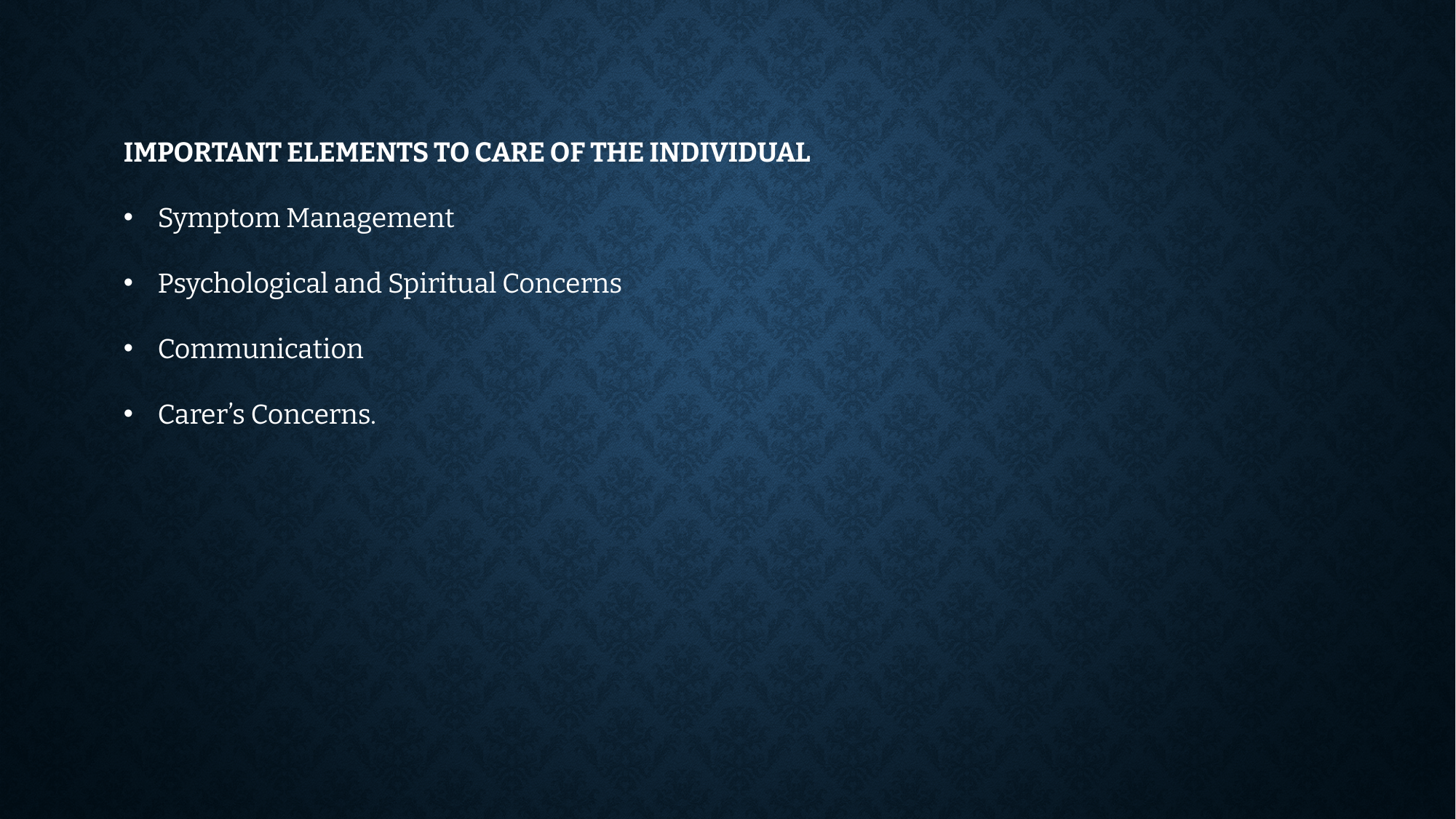

IMPORTANT ELEMENTS TO CARE OF THE INDIVIDUAL

Symptom Management

Psychological and Spiritual Concerns

Communication

Carer’s Concerns.